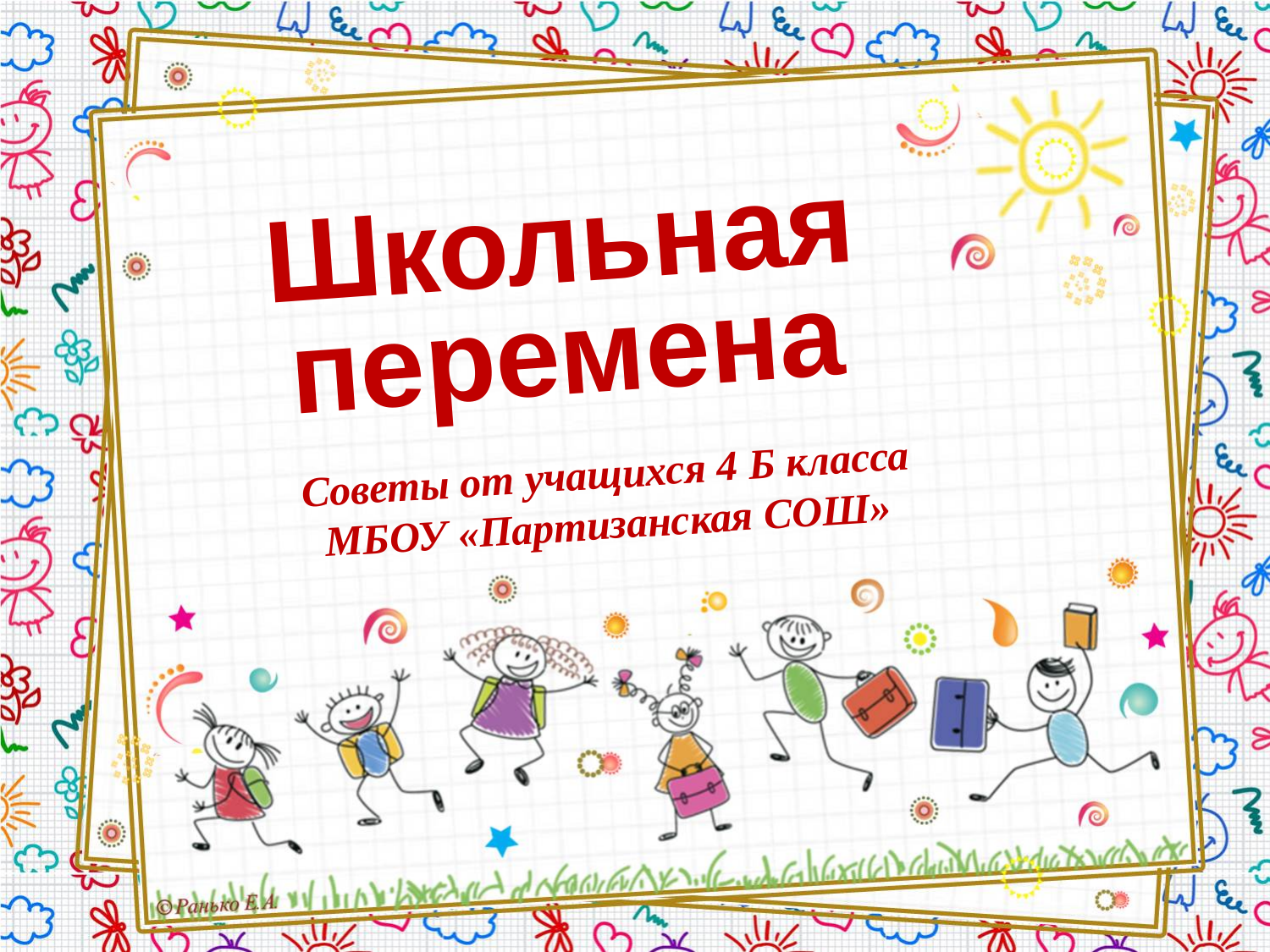

Школьная перемена

Советы от учащихся 4 Б класса
МБОУ «Партизанская СОШ»